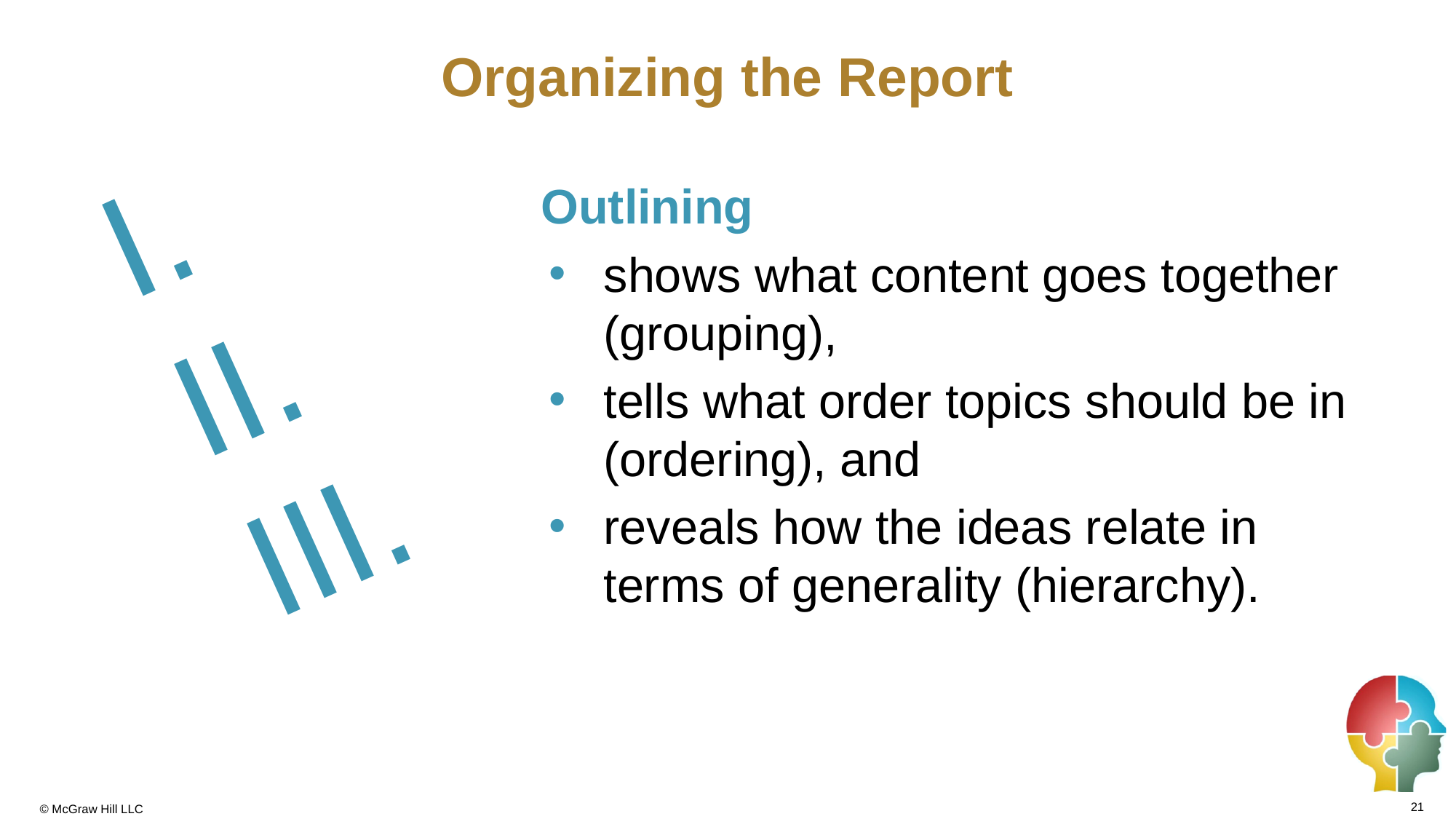

# Organizing the Report
I.
II.
III.
Outlining
shows what content goes together (grouping),
tells what order topics should be in (ordering), and
reveals how the ideas relate in terms of generality (hierarchy).
21